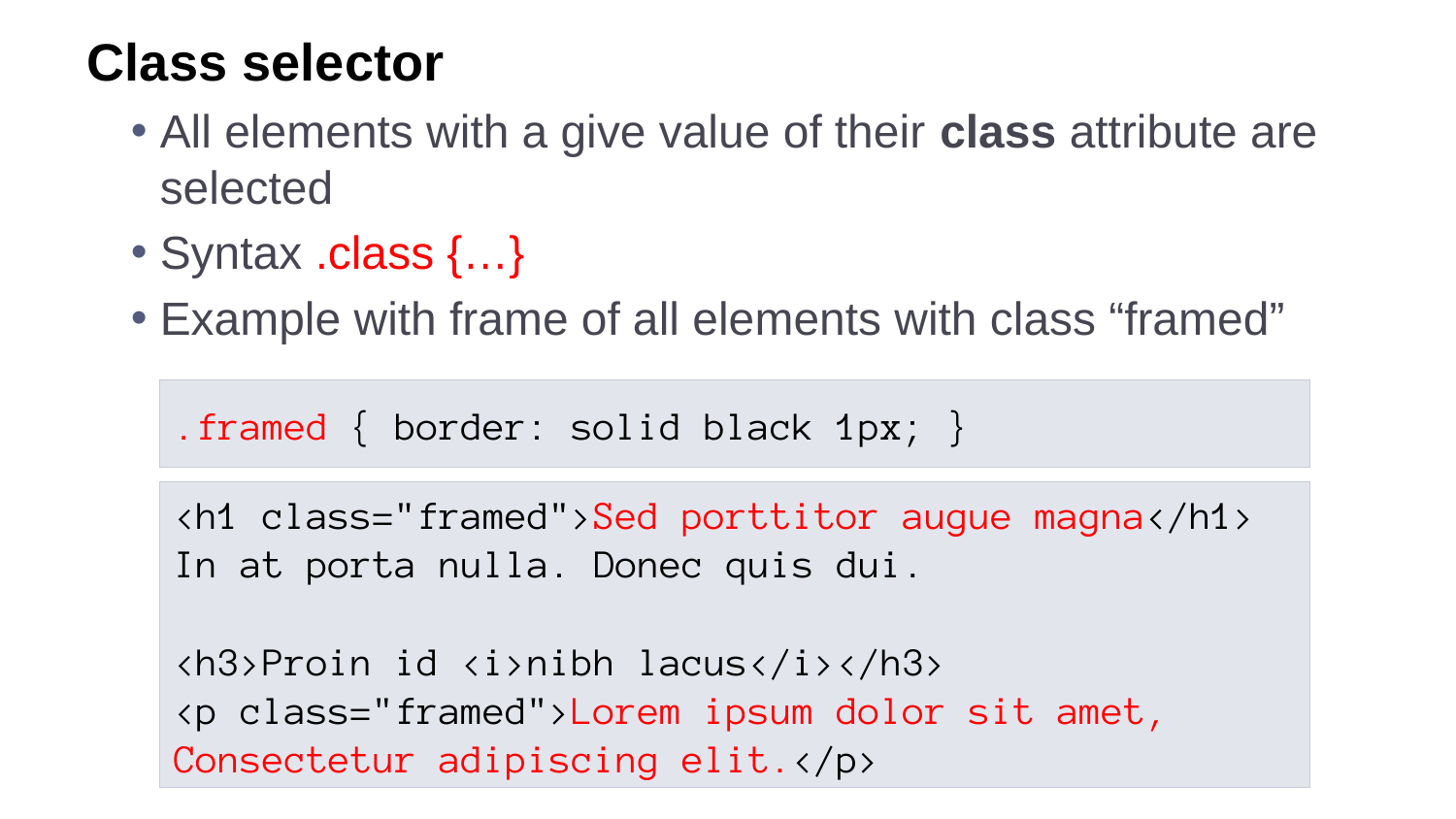

Class selector
All elements with a give value of their class attribute are selected
Syntax .class {…}
Example with frame of all elements with class “framed”
.framed { border: solid black 1px; }
<h1 class="framed">Sed porttitor augue magna</h1>
In at porta nulla. Donec quis dui.

<h3>Proin id <i>nibh lacus</i></h3>
<p class="framed">Lorem ipsum dolor sit amet,
Consectetur adipiscing elit.</p>